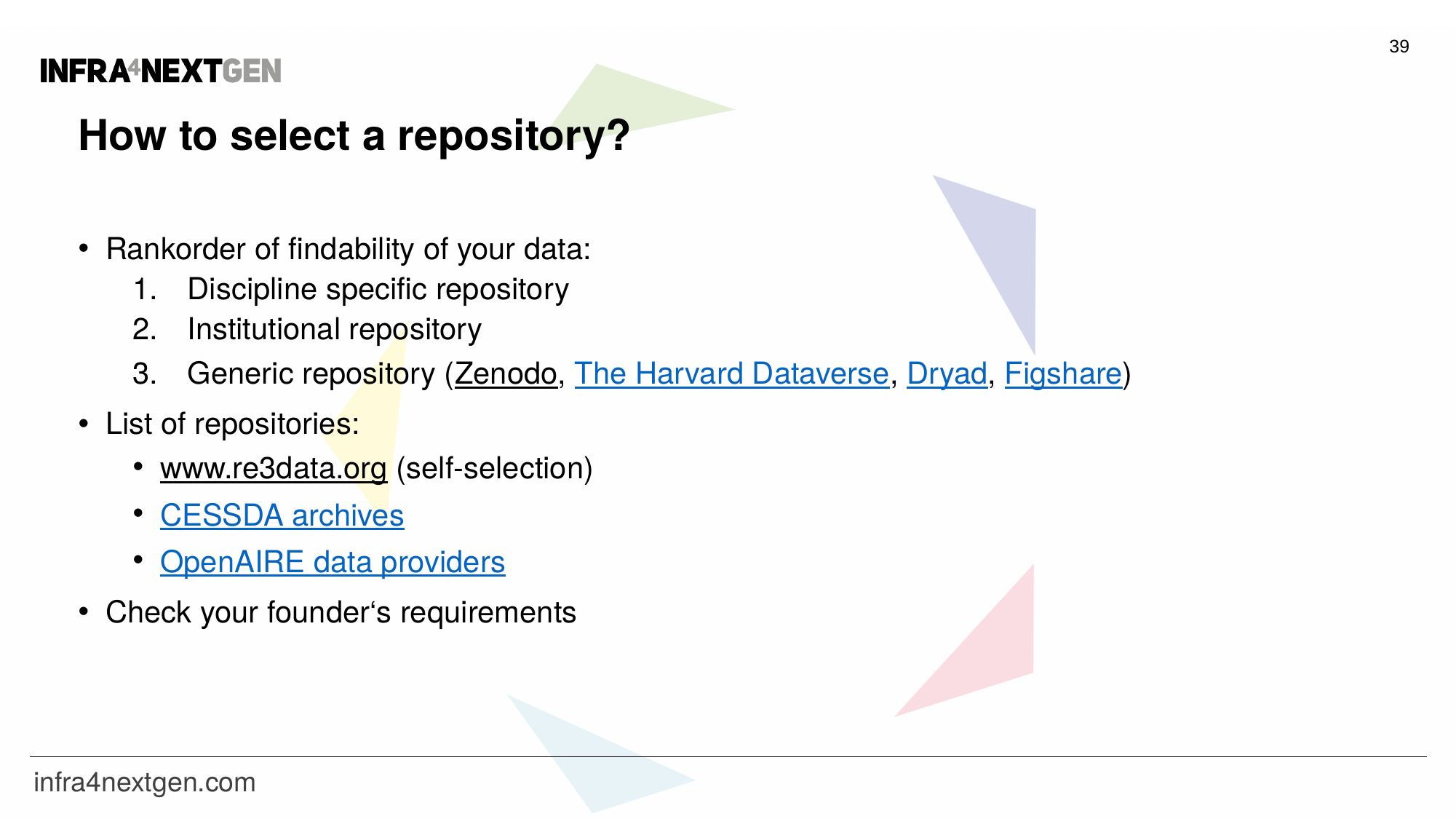

39
# How to select a repository?
Rankorder of findability of your data:
Discipline specific repository
Institutional repository
Generic repository (Zenodo, The Harvard Dataverse, Dryad, Figshare)
List of repositories:
www.re3data.org (self-selection)
CESSDA archives
OpenAIRE data providers
Check your founder‘s requirements

infra4nextgen.com